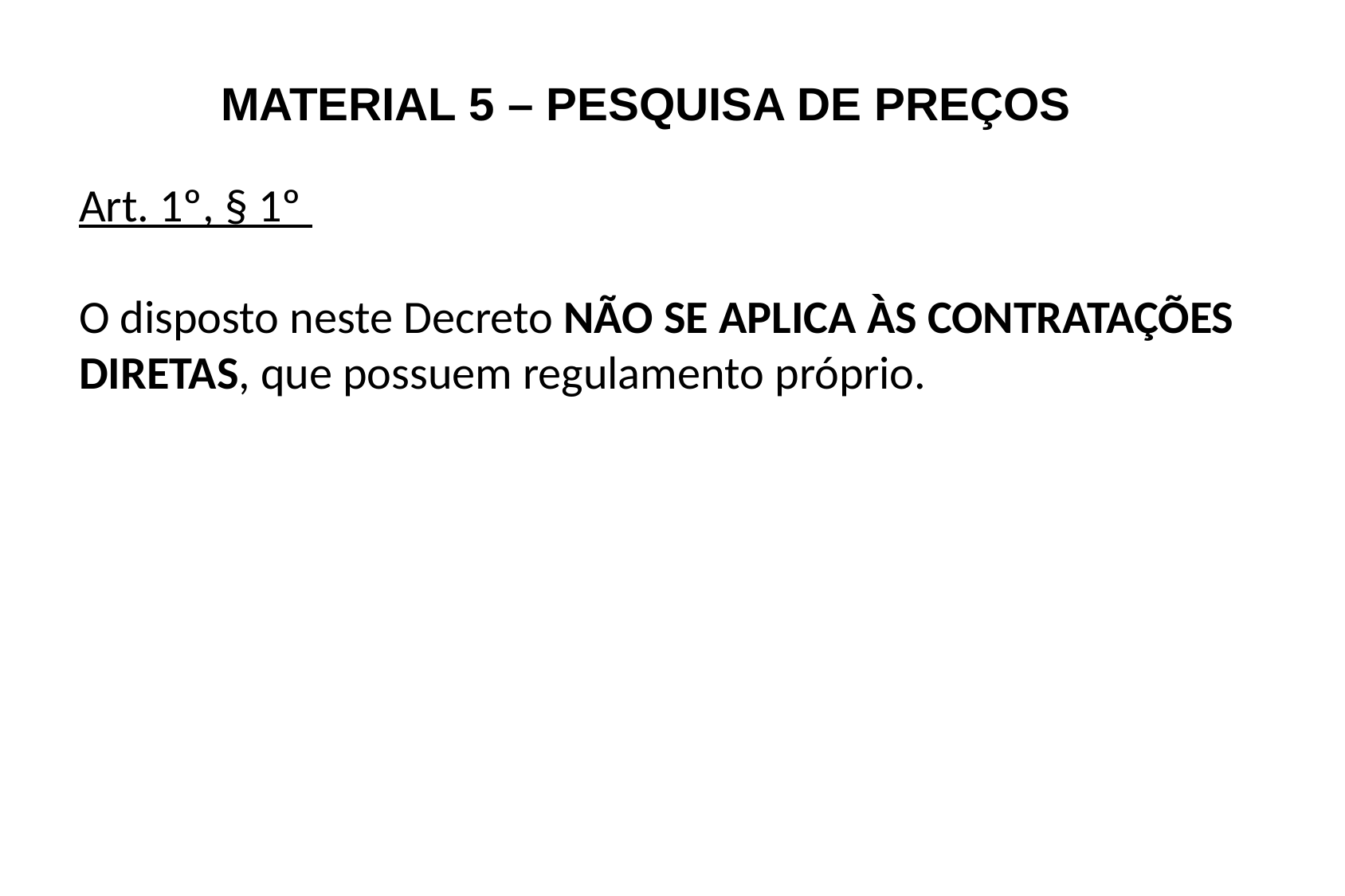

MATERIAL 5 – PESQUISA DE PREÇOS
Art. 1º, § 1º

O disposto neste Decreto NÃO SE APLICA ÀS CONTRATAÇÕES DIRETAS, que possuem regulamento próprio.